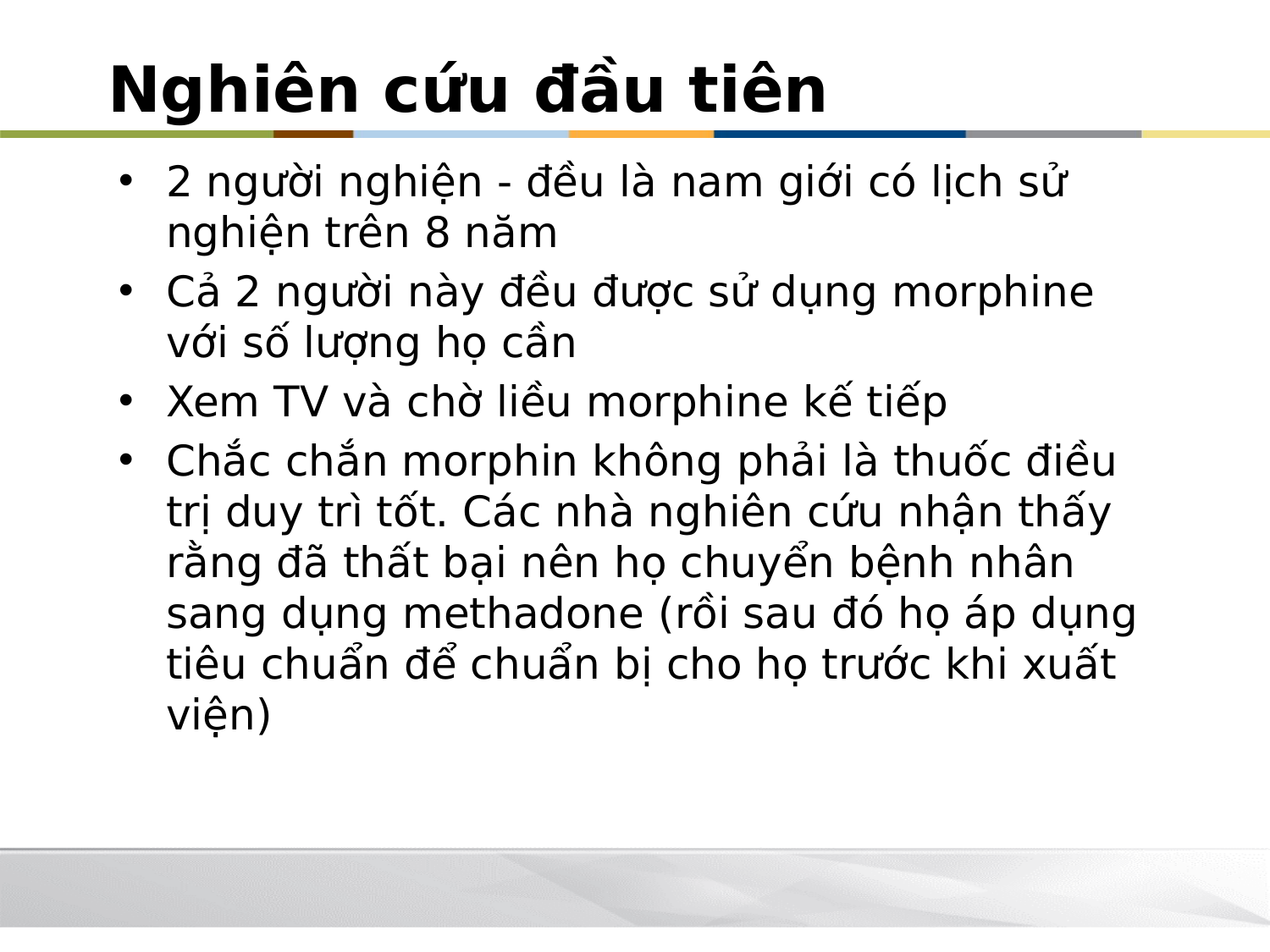

Nghiên cứu đầu tiên
2 người nghiện - đều là nam giới có lịch sử nghiện trên 8 năm
Cả 2 người này đều được sử dụng morphine với số lượng họ cần
Xem TV và chờ liều morphine kế tiếp
Chắc chắn morphin không phải là thuốc điều trị duy trì tốt. Các nhà nghiên cứu nhận thấy rằng đã thất bại nên họ chuyển bệnh nhân sang dụng methadone (rồi sau đó họ áp dụng tiêu chuẩn để chuẩn bị cho họ trước khi xuất viện)